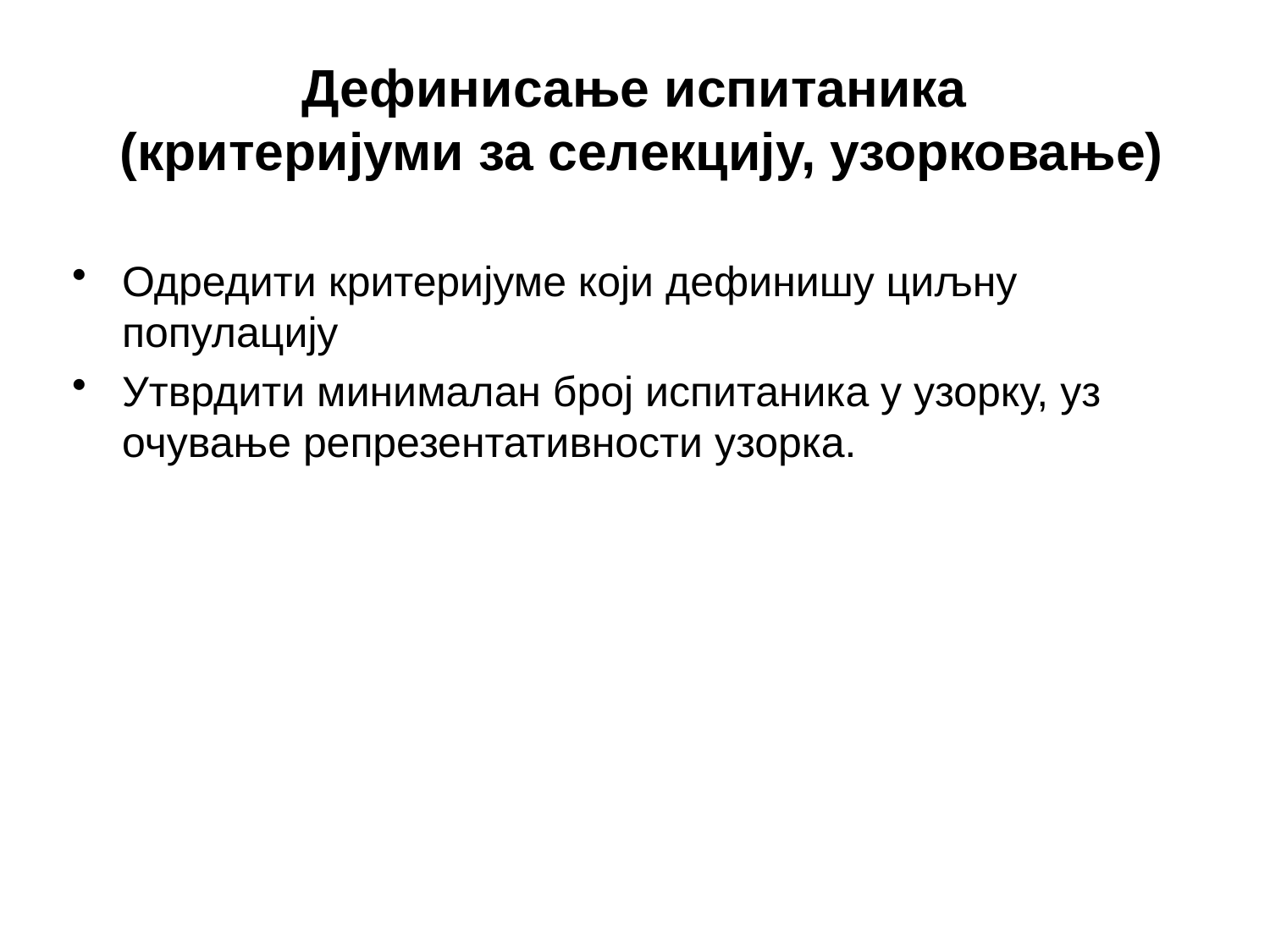

# Дефинисање испитаника (критеријуми за селекцију, узорковање)
Одредити критеријуме који дефинишу циљну популацију
Утврдити минималан број испитаника у узорку, уз очување репрезентативности узорка.